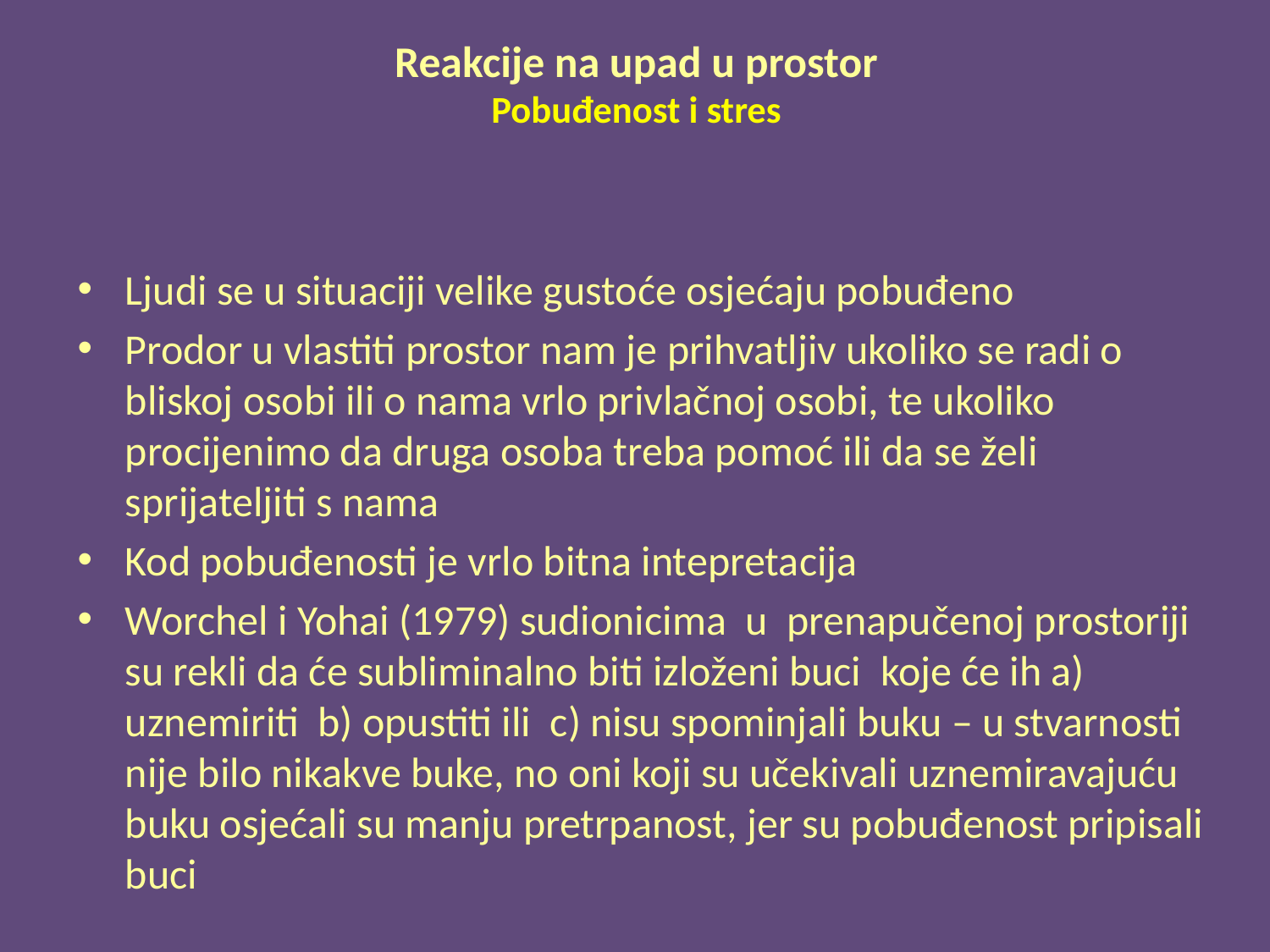

# Reakcije na upad u prostor Pobuđenost i stres
Ljudi se u situaciji velike gustoće osjećaju pobuđeno
Prodor u vlastiti prostor nam je prihvatljiv ukoliko se radi o bliskoj osobi ili o nama vrlo privlačnoj osobi, te ukoliko procijenimo da druga osoba treba pomoć ili da se želi sprijateljiti s nama
Kod pobuđenosti je vrlo bitna intepretacija
Worchel i Yohai (1979) sudionicima  u  prenapučenoj prostoriji su rekli da će subliminalno biti izloženi buci  koje će ih a) uznemiriti  b) opustiti ili  c) nisu spominjali buku – u stvarnosti nije bilo nikakve buke, no oni koji su učekivali uznemiravajuću buku osjećali su manju pretrpanost, jer su pobuđenost pripisali buci